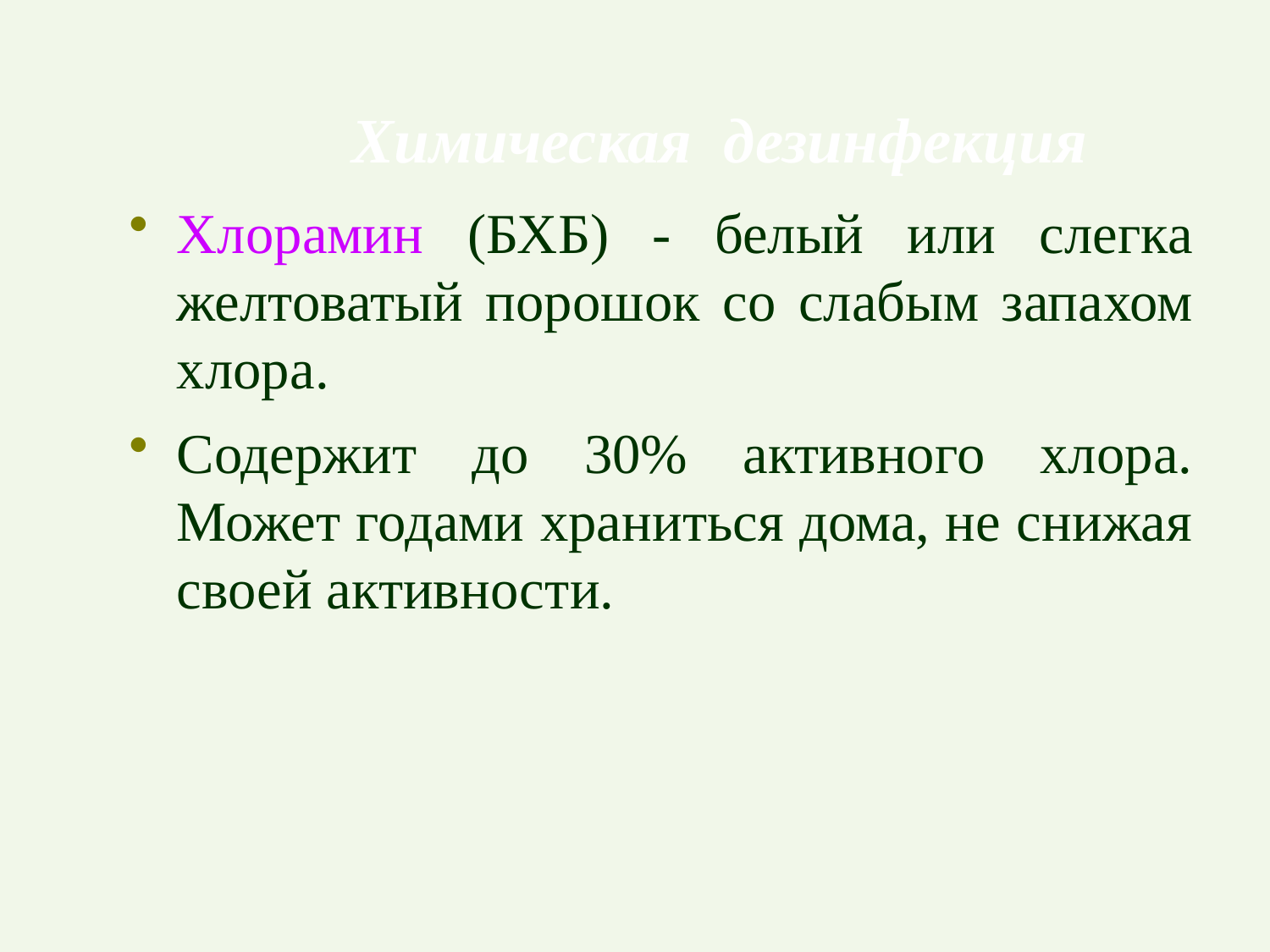

# Химическая  дезинфекция
Хлорамин (БХБ) - белый или слегка желтоватый порошок со слабым запахом хлора.
Содержит до 30% активного хлора. Может годами храниться дома, не снижая своей активности.